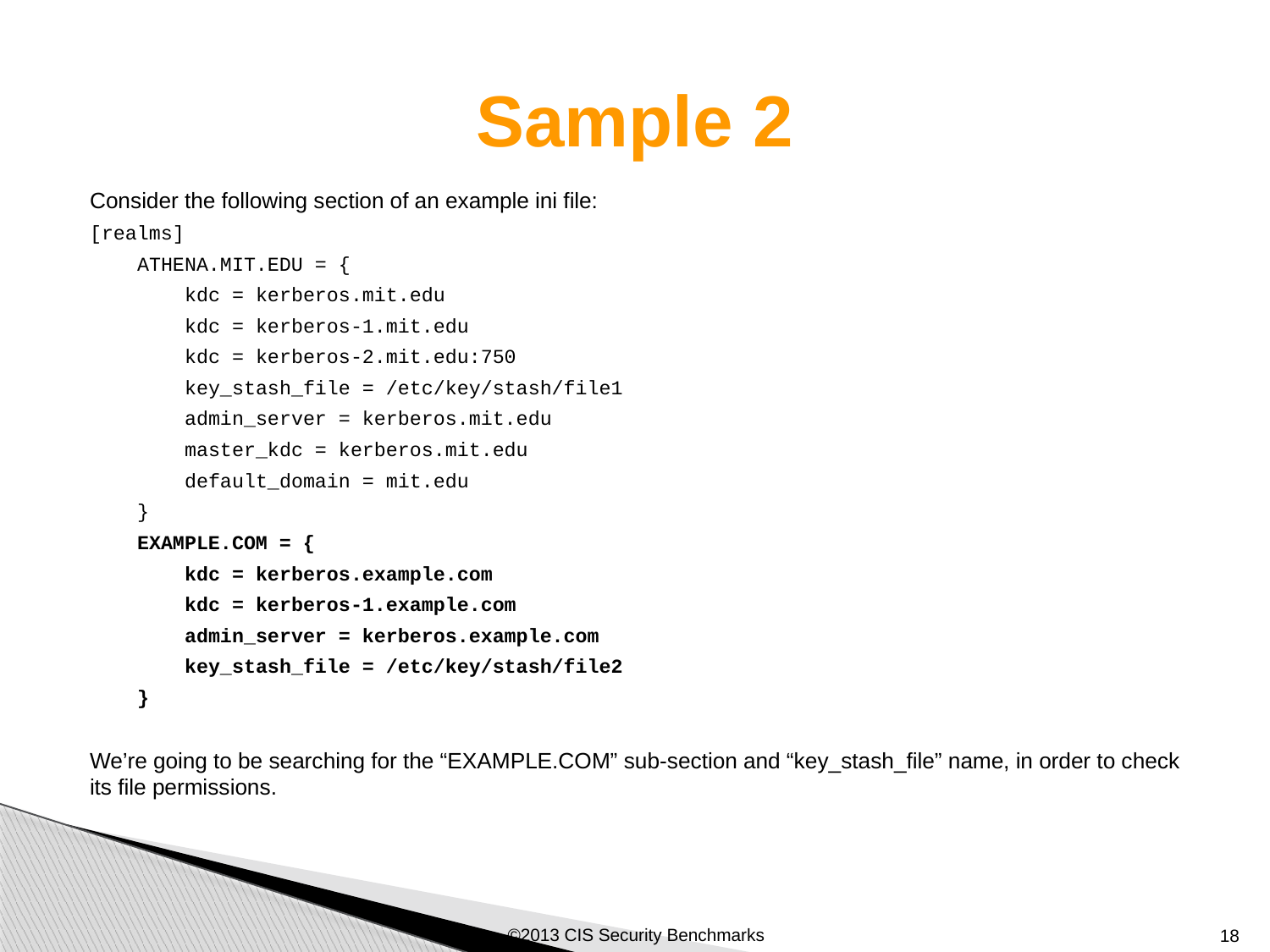

# Sample 2
Consider the following section of an example ini file:
[realms]
    ATHENA.MIT.EDU = {
        kdc = kerberos.mit.edu
        kdc = kerberos-1.mit.edu
        kdc = kerberos-2.mit.edu:750
        key_stash_file = /etc/key/stash/file1
        admin_server = kerberos.mit.edu
        master_kdc = kerberos.mit.edu
        default_domain = mit.edu
    }
    EXAMPLE.COM = {
        kdc = kerberos.example.com
        kdc = kerberos-1.example.com
        admin_server = kerberos.example.com
        key_stash_file = /etc/key/stash/file2
    }

We’re going to be searching for the “EXAMPLE.COM” sub-section and “key_stash_file” name, in order to check its file permissions.
©2013 CIS Security Benchmarks
18